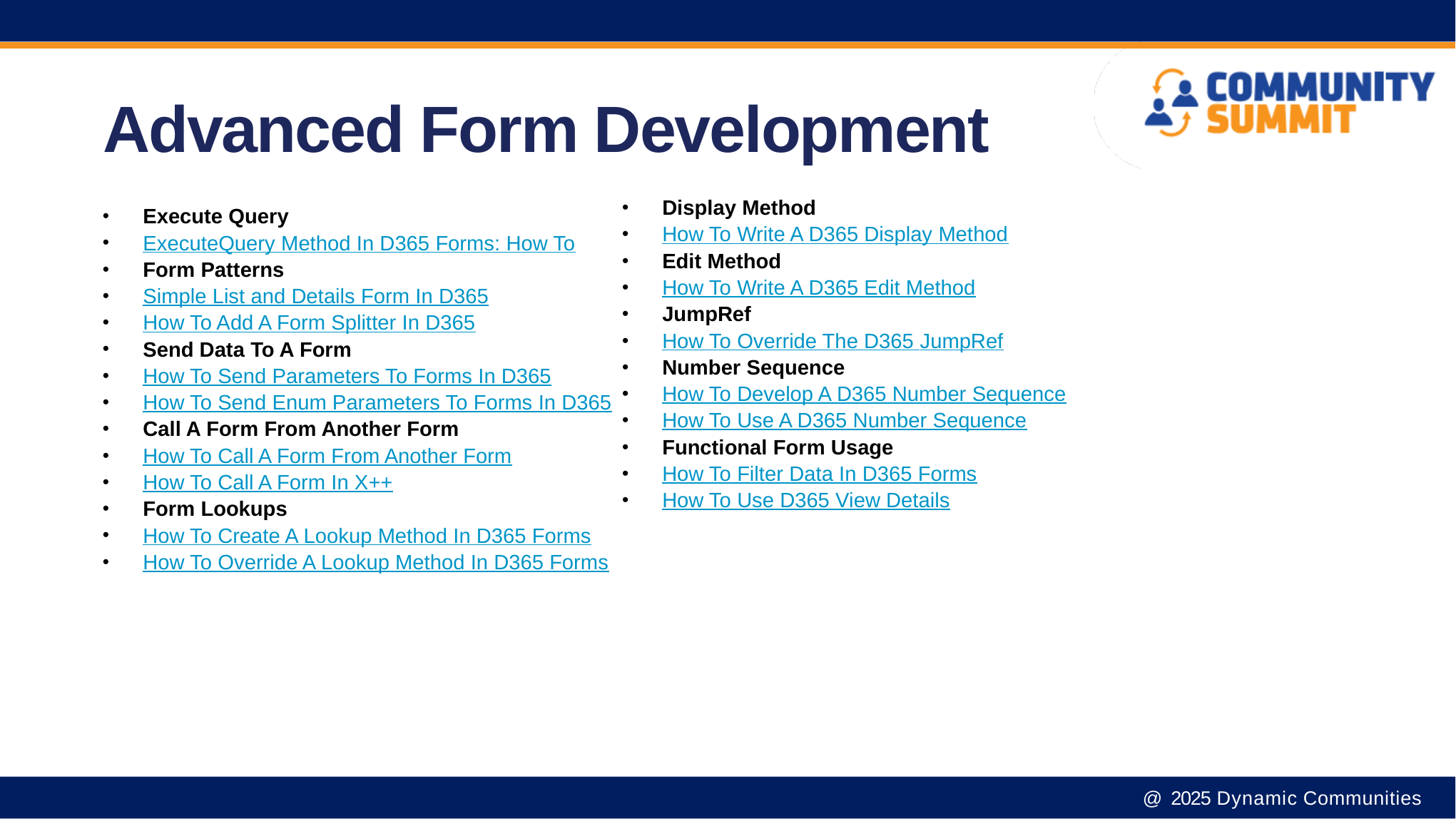

# Advanced Form Development
Display Method
How To Write A D365 Display Method
Edit Method
How To Write A D365 Edit Method
JumpRef
How To Override The D365 JumpRef
Number Sequence
How To Develop A D365 Number Sequence
How To Use A D365 Number Sequence
Functional Form Usage
How To Filter Data In D365 Forms
How To Use D365 View Details

Execute Query
ExecuteQuery Method In D365 Forms: How To
Form Patterns
Simple List and Details Form In D365
How To Add A Form Splitter In D365
Send Data To A Form
How To Send Parameters To Forms In D365
How To Send Enum Parameters To Forms In D365
Call A Form From Another Form
How To Call A Form From Another Form
How To Call A Form In X++
Form Lookups
How To Create A Lookup Method In D365 Forms
How To Override A Lookup Method In D365 Forms